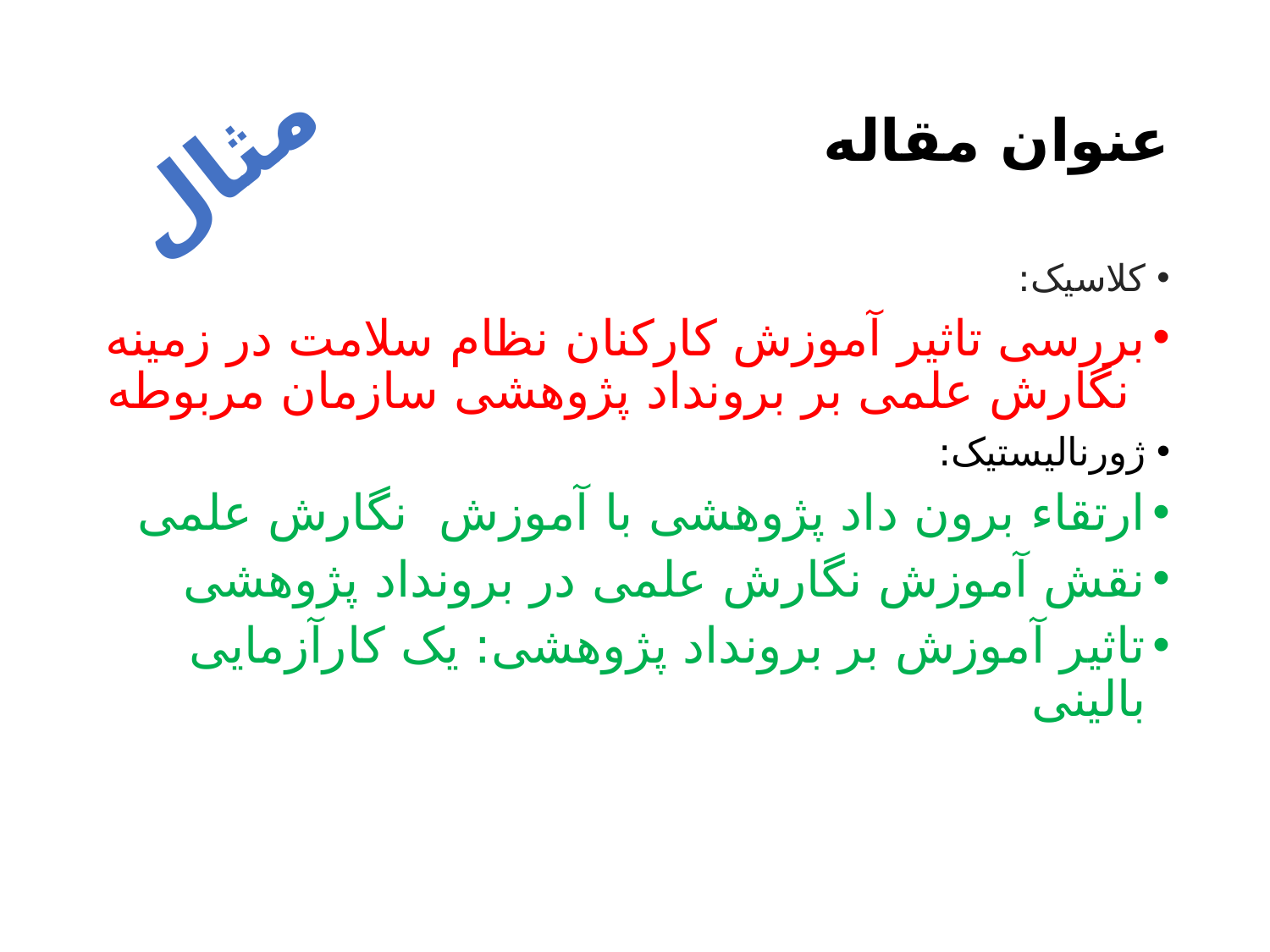

# عنوان مقاله
مثال
کلاسیک:
بررسی تاثیر آموزش کارکنان نظام سلامت در زمینه  نگارش علمی بر برونداد پژوهشی سازمان مربوطه
ژورنالیستیک:
ارتقاء برون داد پژوهشی با آموزش  نگارش علمی
نقش آموزش نگارش علمی در برونداد پژوهشی
تاثیر آموزش بر برونداد پژوهشی: یک کارآزمایی بالینی
15 November 2021
salman.khazaei61@gmail.com
34